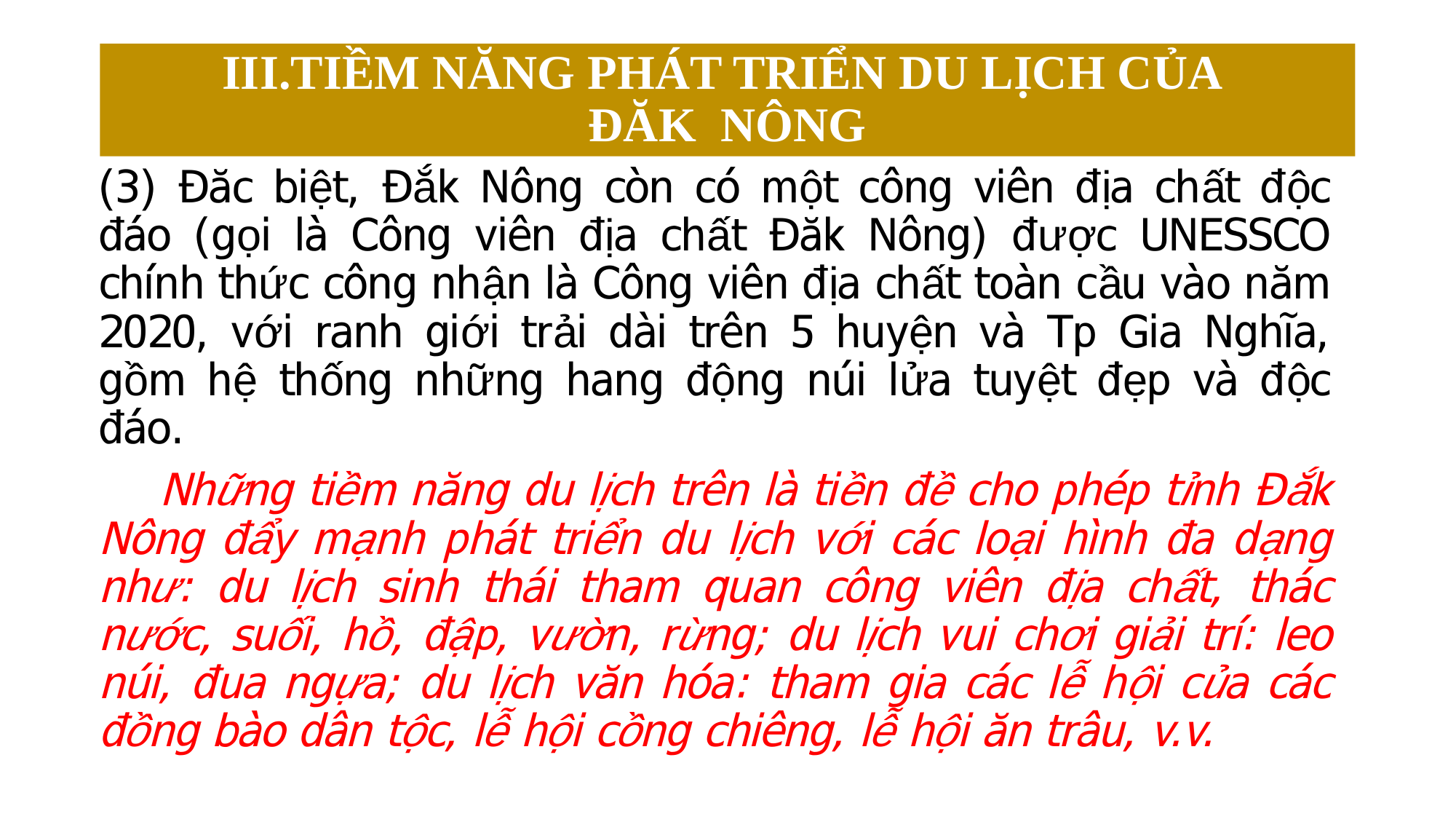

# III.TIỀM NĂNG PHÁT TRIỂN DU LỊCH CỦA ĐĂK  NÔNG
(3) Đăc biệt, Đắk Nông còn có một công viên địa chất độc đáo (gọi là Công viên địa chất Đăk Nông) được UNESSCO chính thức công nhận là Công viên địa chất toàn cầu vào năm 2020, với ranh giới trải dài trên 5 huyện và Tp Gia Nghĩa, gồm hệ thống những hang động núi lửa tuyệt đẹp và độc đáo.
    Những tiềm năng du lịch trên là tiền đề cho phép tỉnh Đắk Nông đẩy mạnh phát triển du lịch với các loại hình đa dạng như: du lịch sinh thái tham quan công viên địa chất, thác nước, suối, hồ, đập, vườn, rừng; du lịch vui chơi giải trí: leo núi, đua ngựa; du lịch văn hóa: tham gia các lễ hội của các đồng bào dân tộc, lễ hội cồng chiêng, lễ hội ăn trâu, v.v.